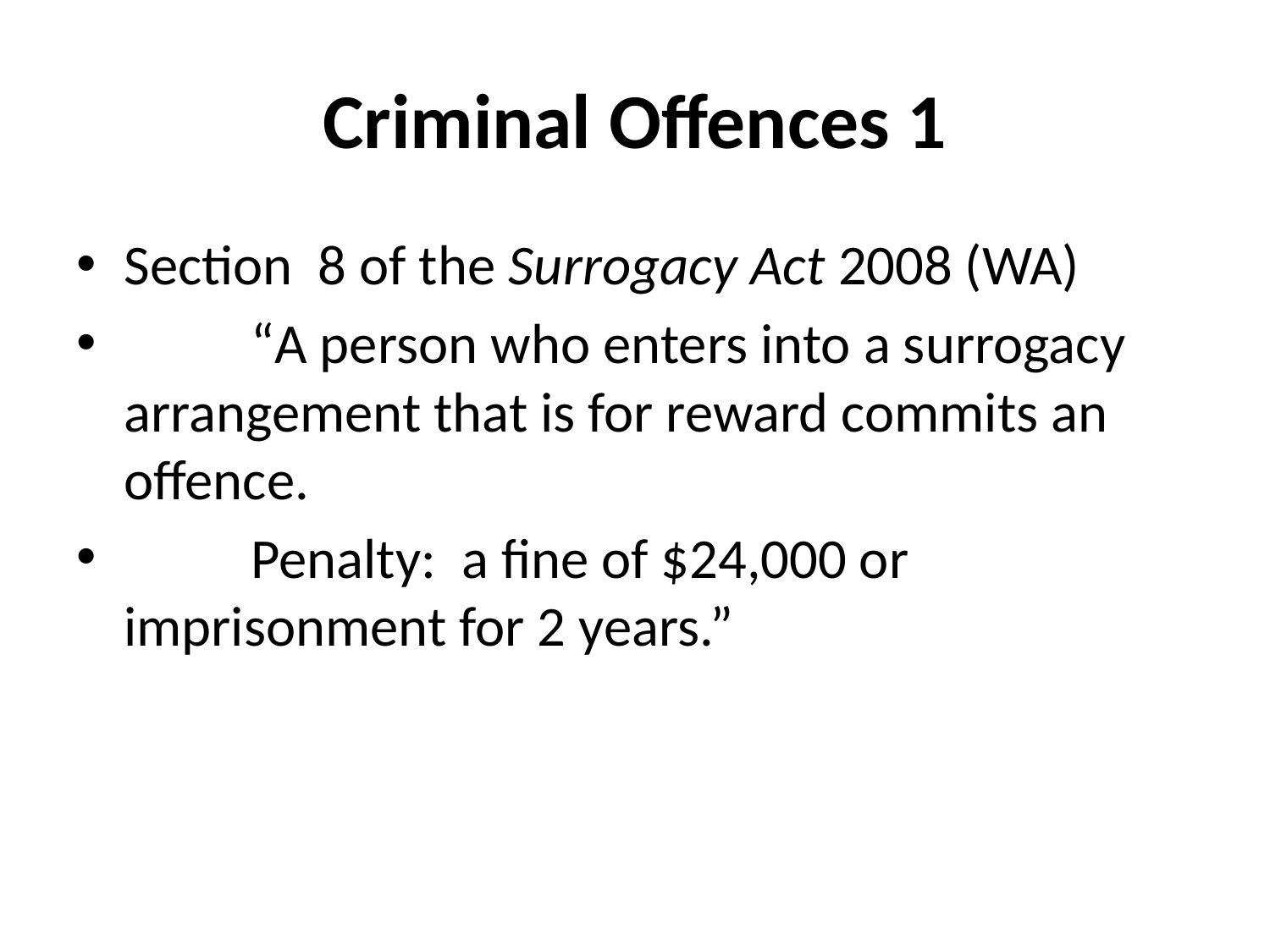

# Criminal Offences 1
Section  8 of the Surrogacy Act 2008 (WA)
	“A person who enters into a surrogacy arrangement that is for reward commits an offence.
	Penalty:  a fine of $24,000 or imprisonment for 2 years.”